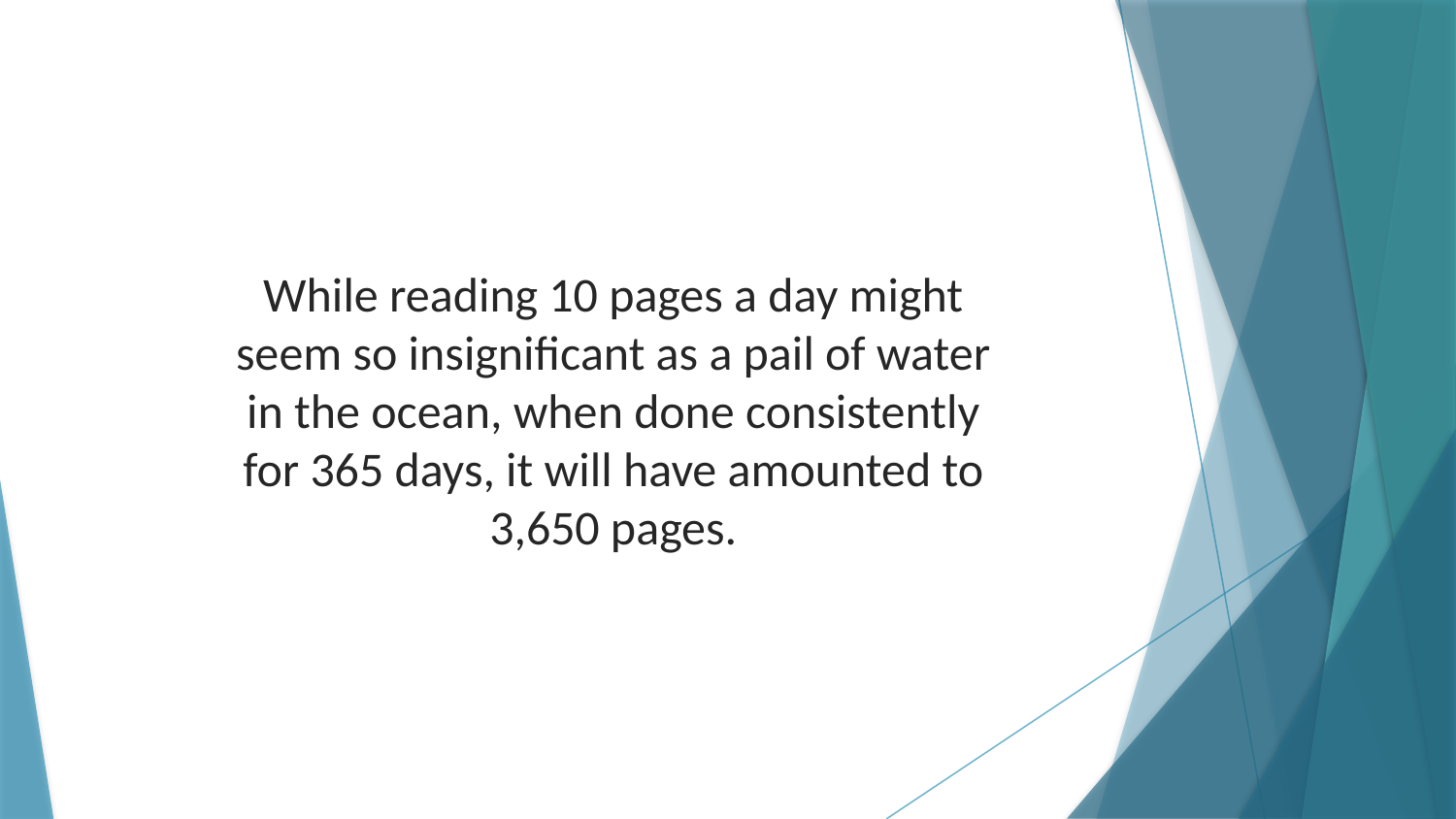

While reading 10 pages a day might seem so insignificant as a pail of water in the ocean, when done consistently for 365 days, it will have amounted to 3,650 pages.